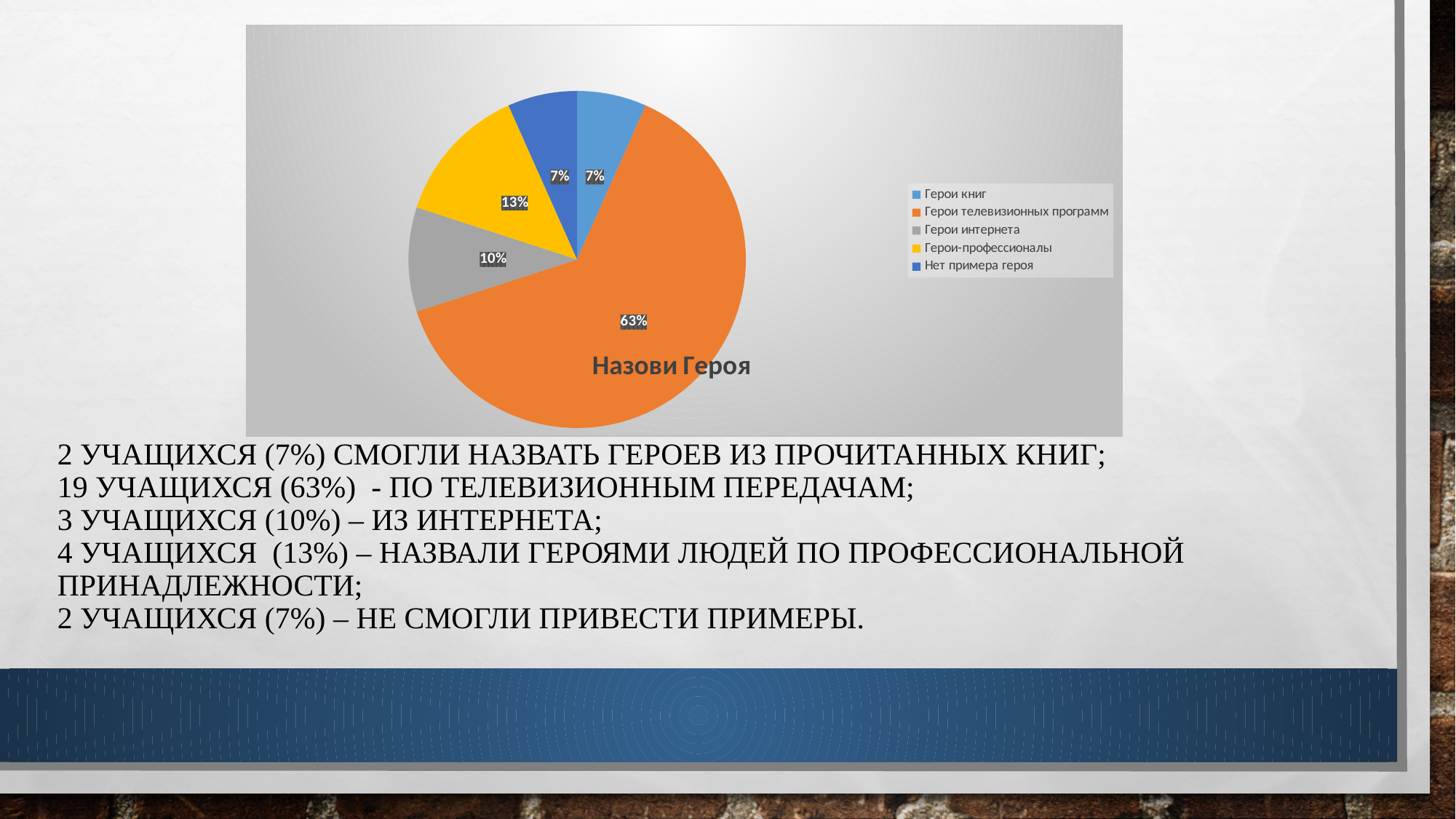

### Chart:

| Category | Назови Героя |
|---|---|
| Герои книг | 2.0 |
| Герои телевизионных программ | 19.0 |
| Герои интернета | 3.0 |
| Герои-профессионалы | 4.0 |
| Нет примера героя | 2.0 |
# 2 учащихся (7%) смогли назвать героев из прочитанных книг;
19 учащихся (63%)  - по телевизионным передачам;
3 учащихся (10%) – из интернета;
4 учащихся  (13%) – назвали героями людей по профессиональной принадлежности;
2 учащихся (7%) – не смогли привести примеры.